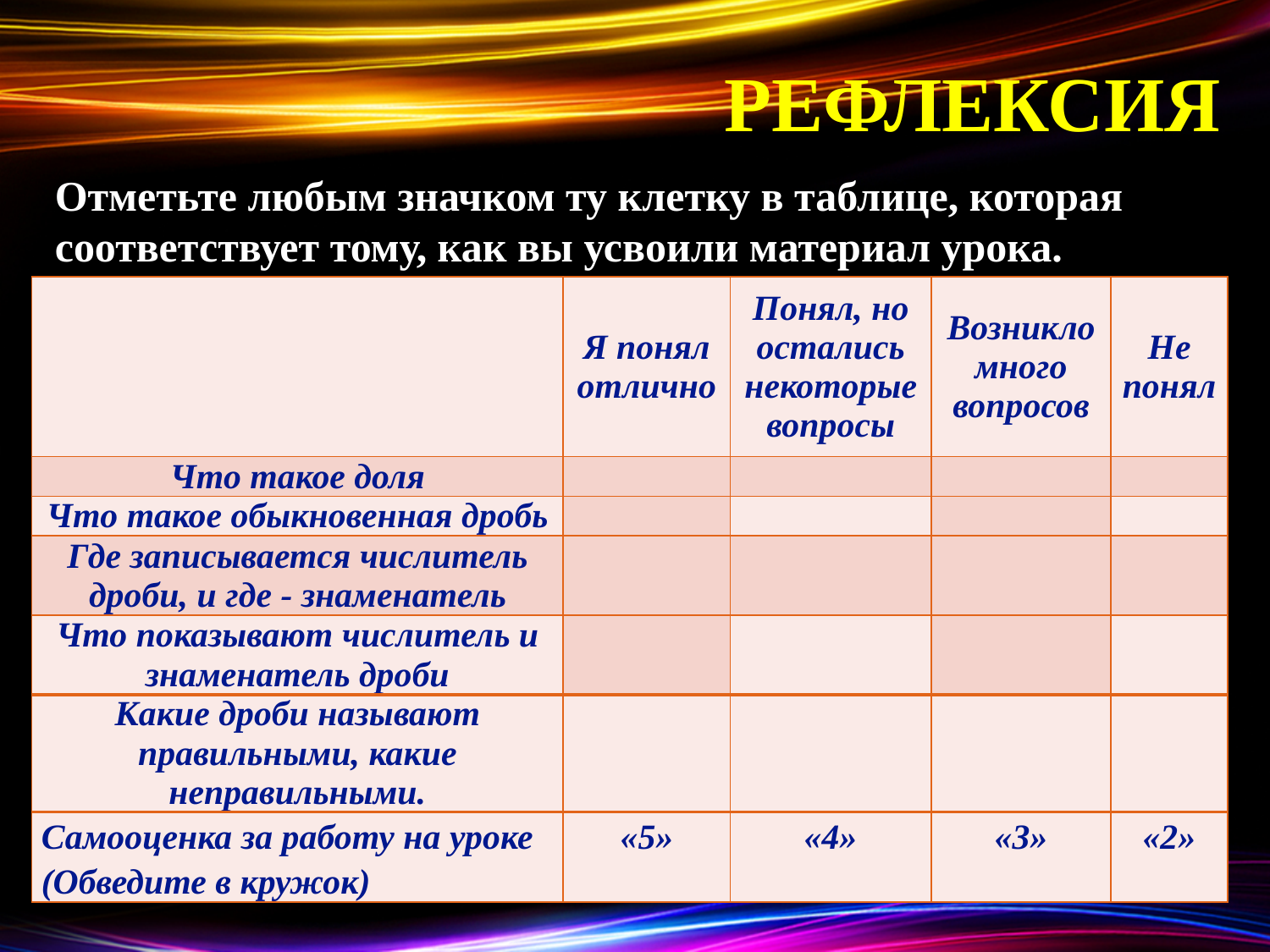

# РЕФЛЕКСИЯ
Отметьте любым значком ту клетку в таблице, которая соответствует тому, как вы усвоили материал урока.

|  | Я понял отлично | Понял, но остались некоторые вопросы | Возникло много вопросов | Не понял |
| --- | --- | --- | --- | --- |
| Что такое доля |  |  |  |  |
| Что такое обыкновенная дробь |  |  |  |  |
| Где записывается числитель дроби, и где - знаменатель |  |  |  |  |
| Что показывают числитель и знаменатель дроби |  |  |  |  |
| Какие дроби называют правильными, какие неправильными. |  |  |  |  |
| Самооценка за работу на уроке (Обведите в кружок) | «5» | «4» | «3» | «2» |